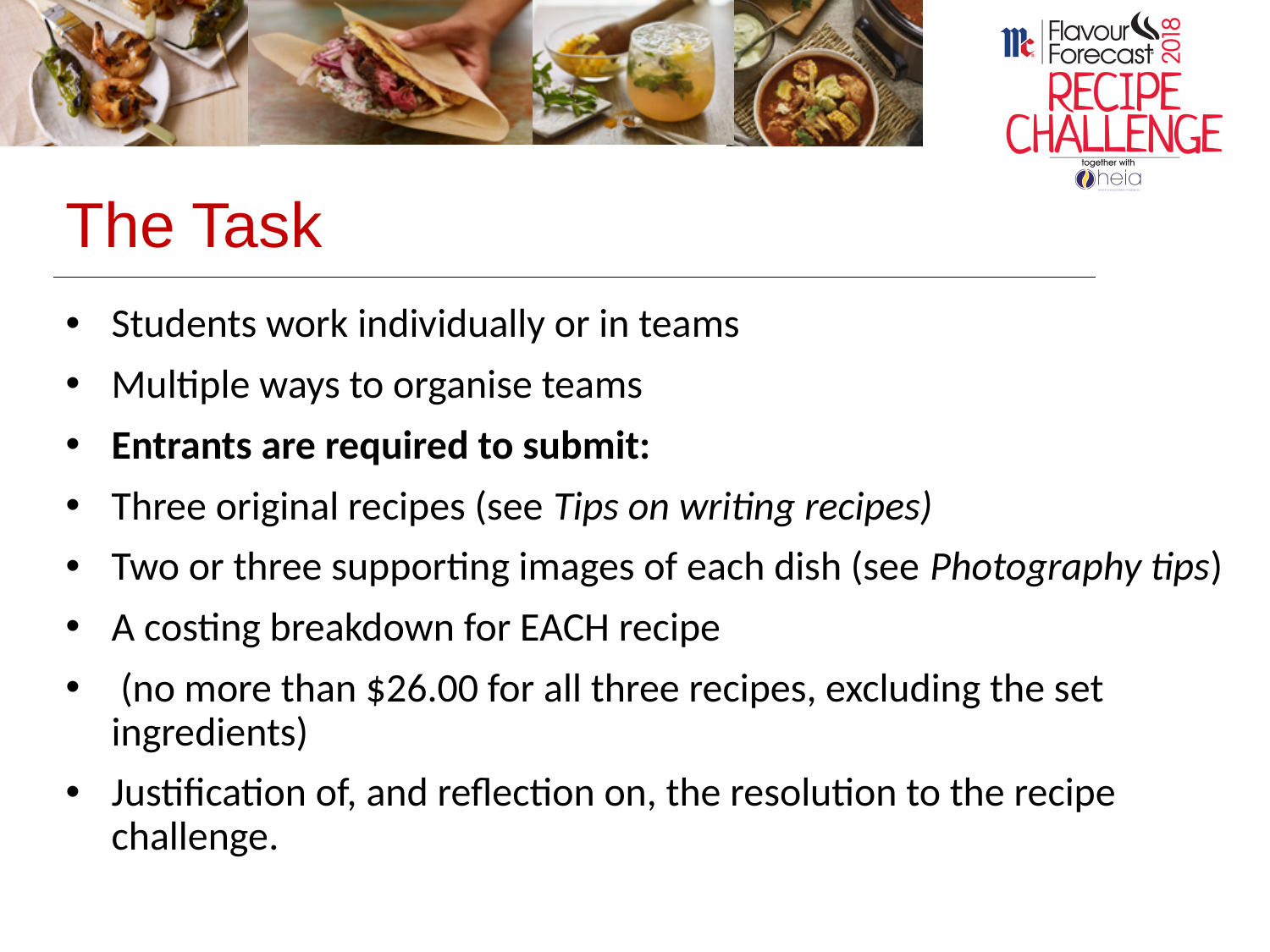

# The Task
Students work individually or in teams
Multiple ways to organise teams
Entrants are required to submit:
Three original recipes (see Tips on writing recipes)
Two or three supporting images of each dish (see Photography tips)
A costing breakdown for EACH recipe
 (no more than $26.00 for all three recipes, excluding the set ingredients)
Justification of, and reflection on, the resolution to the recipe challenge.